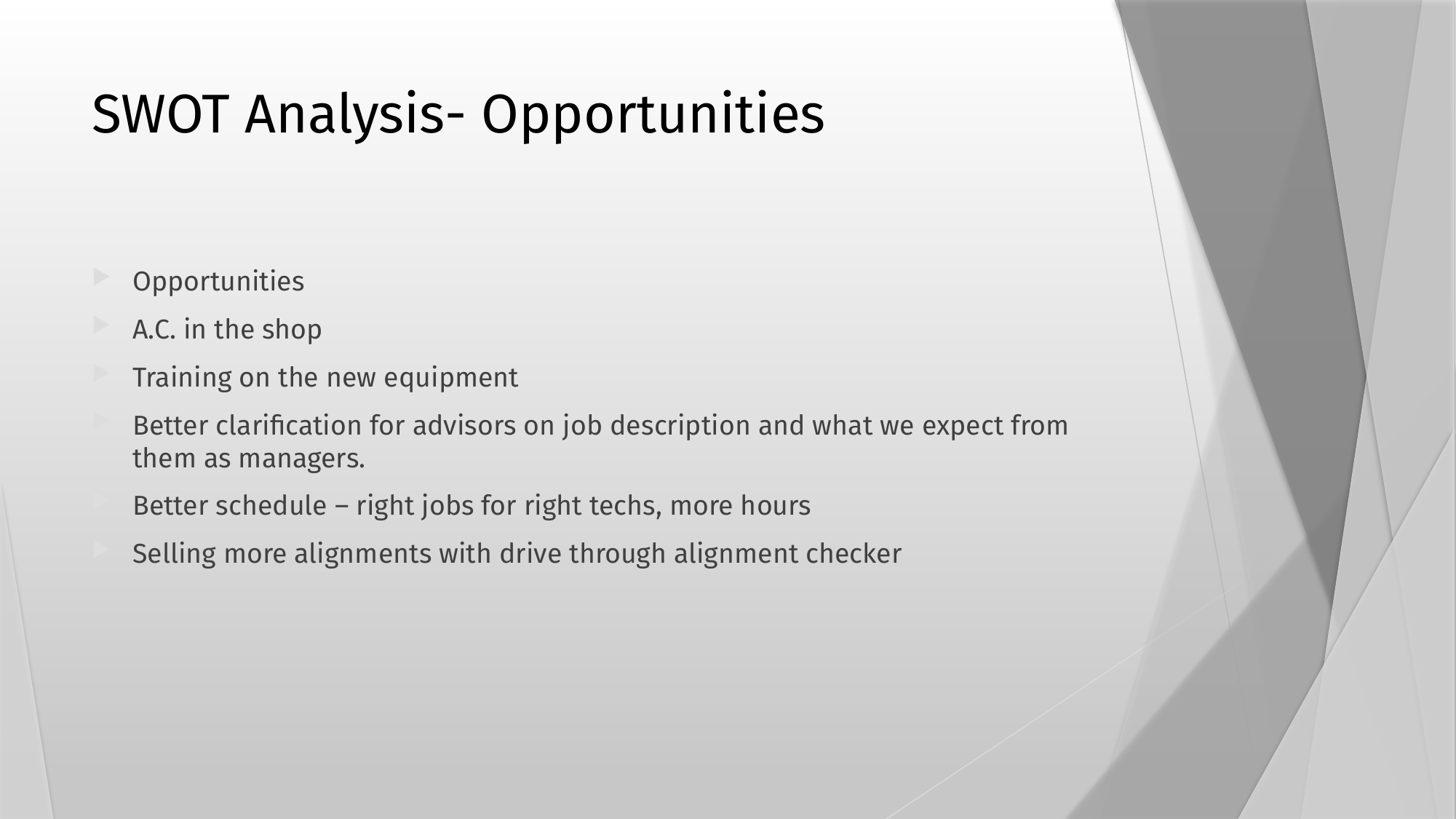

# SWOT Analysis- Opportunities
Opportunities
A.C. in the shop
Training on the new equipment
Better clarification for advisors on job description and what we expect from them as managers.
Better schedule – right jobs for right techs, more hours
Selling more alignments with drive through alignment checker